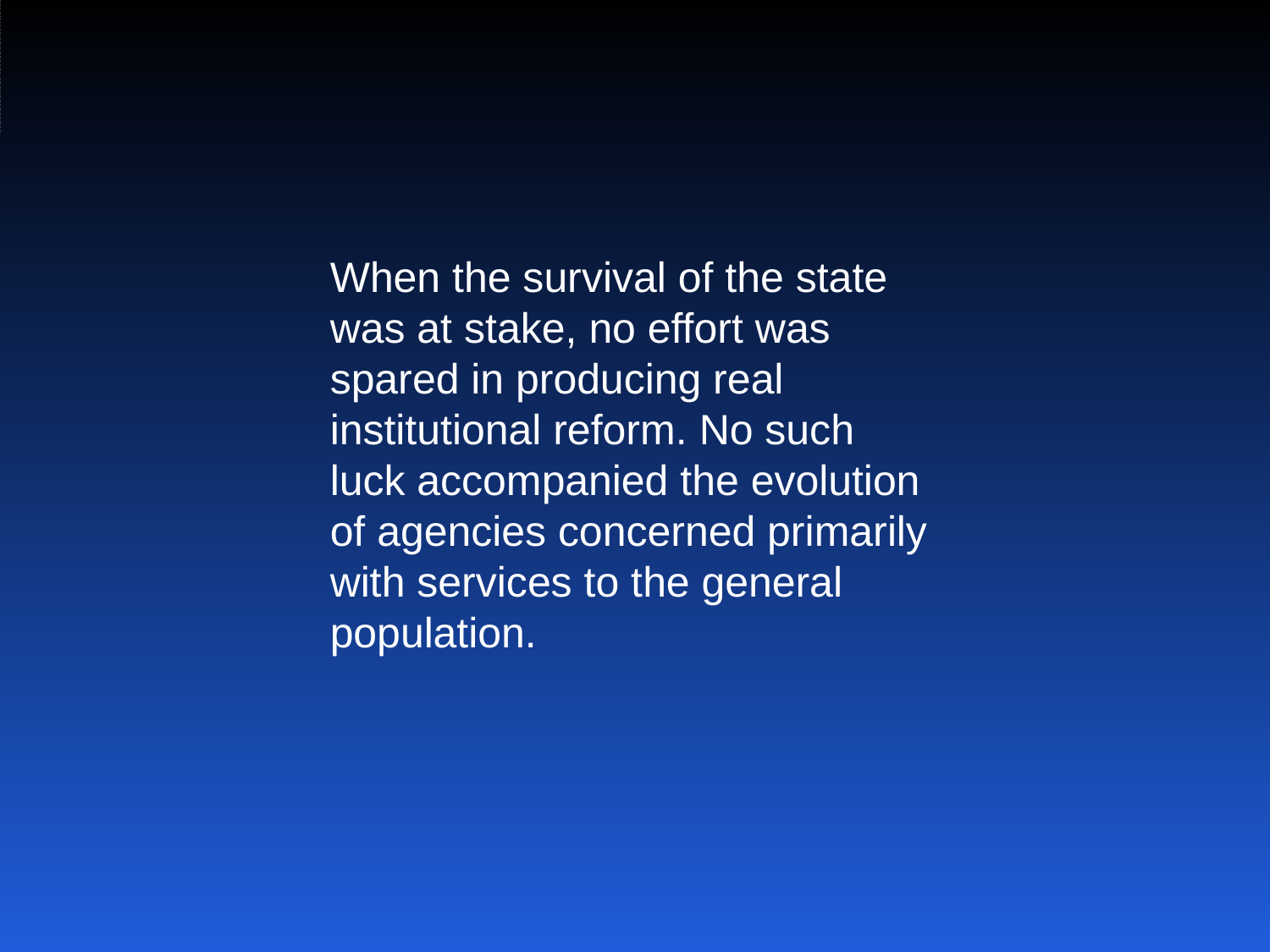

# When the survival of the state was at stake, no effort was spared in producin...
When the survival of the state was at stake, no effort was spared in producing real institutional reform. No such luck accompanied the evolution of agencies concerned primarily with services to the general population.